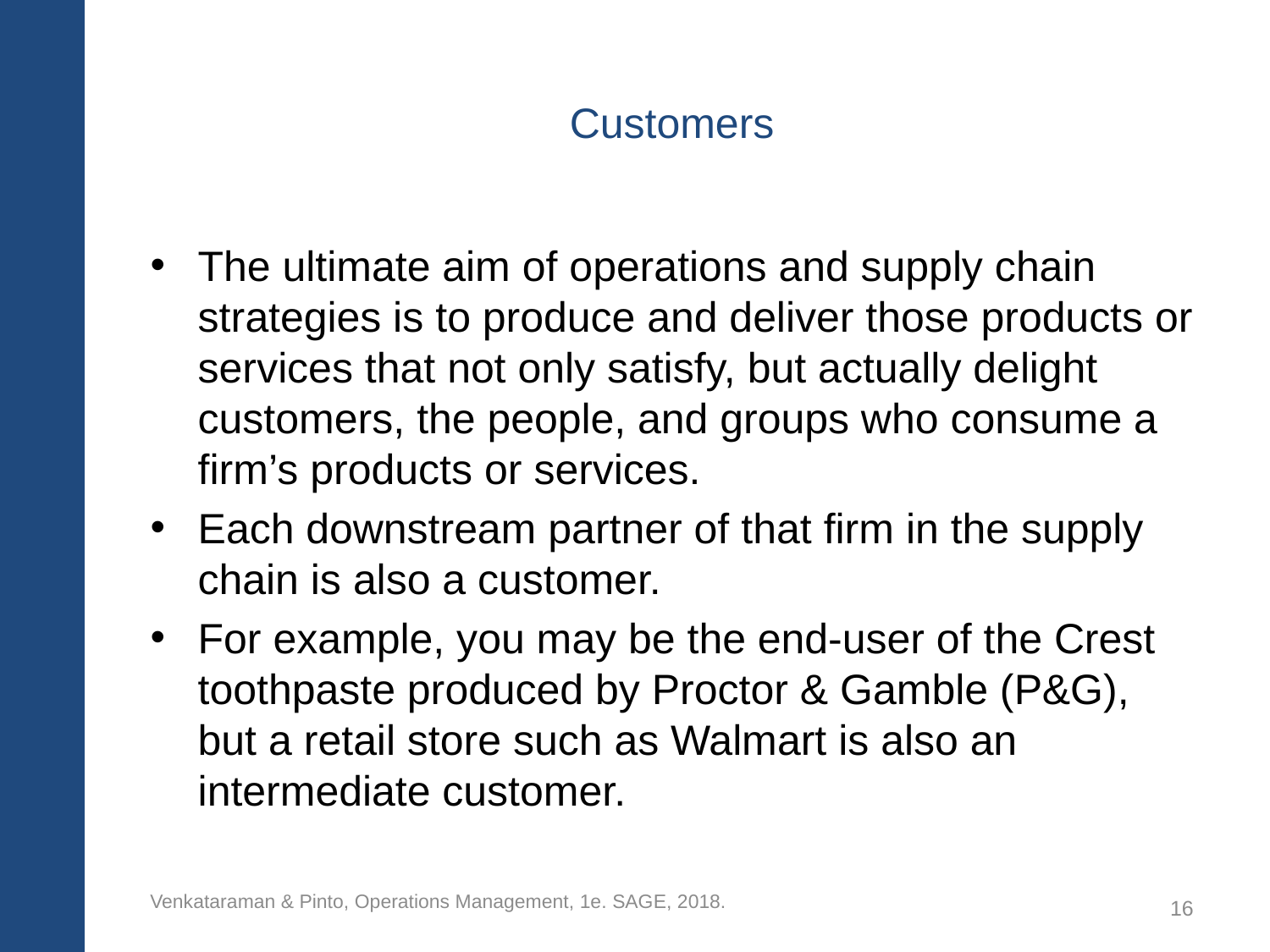

# Customers
The ultimate aim of operations and supply chain strategies is to produce and deliver those products or services that not only satisfy, but actually delight customers, the people, and groups who consume a firm’s products or services.
Each downstream partner of that firm in the supply chain is also a customer.
For example, you may be the end-user of the Crest toothpaste produced by Proctor & Gamble (P&G), but a retail store such as Walmart is also an intermediate customer.
Venkataraman & Pinto, Operations Management, 1e. SAGE, 2018.
16